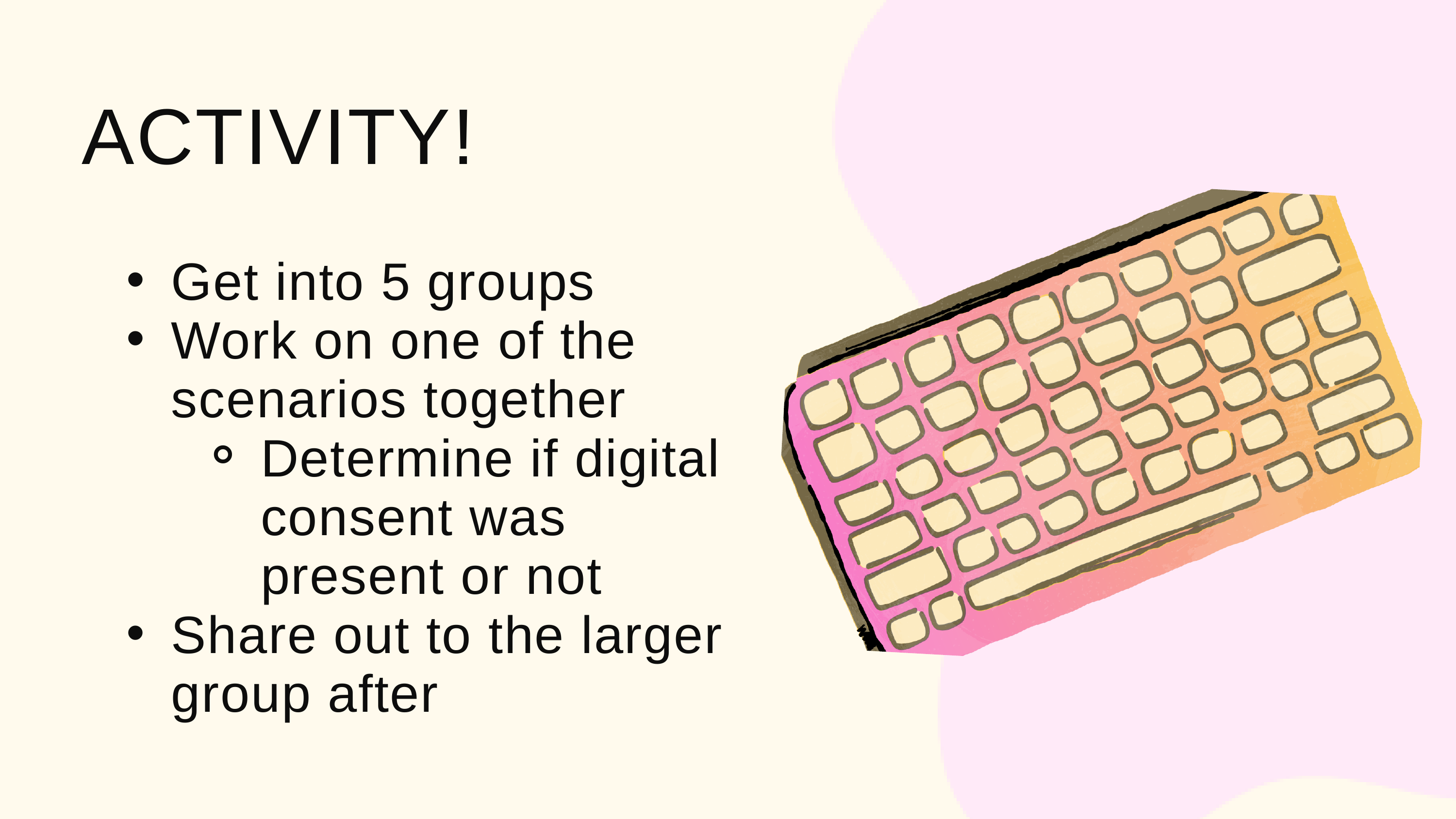

ACTIVITY!

Get into 5 groups
Work on one of the scenarios together
Determine if digital consent was present or not
Share out to the larger group after